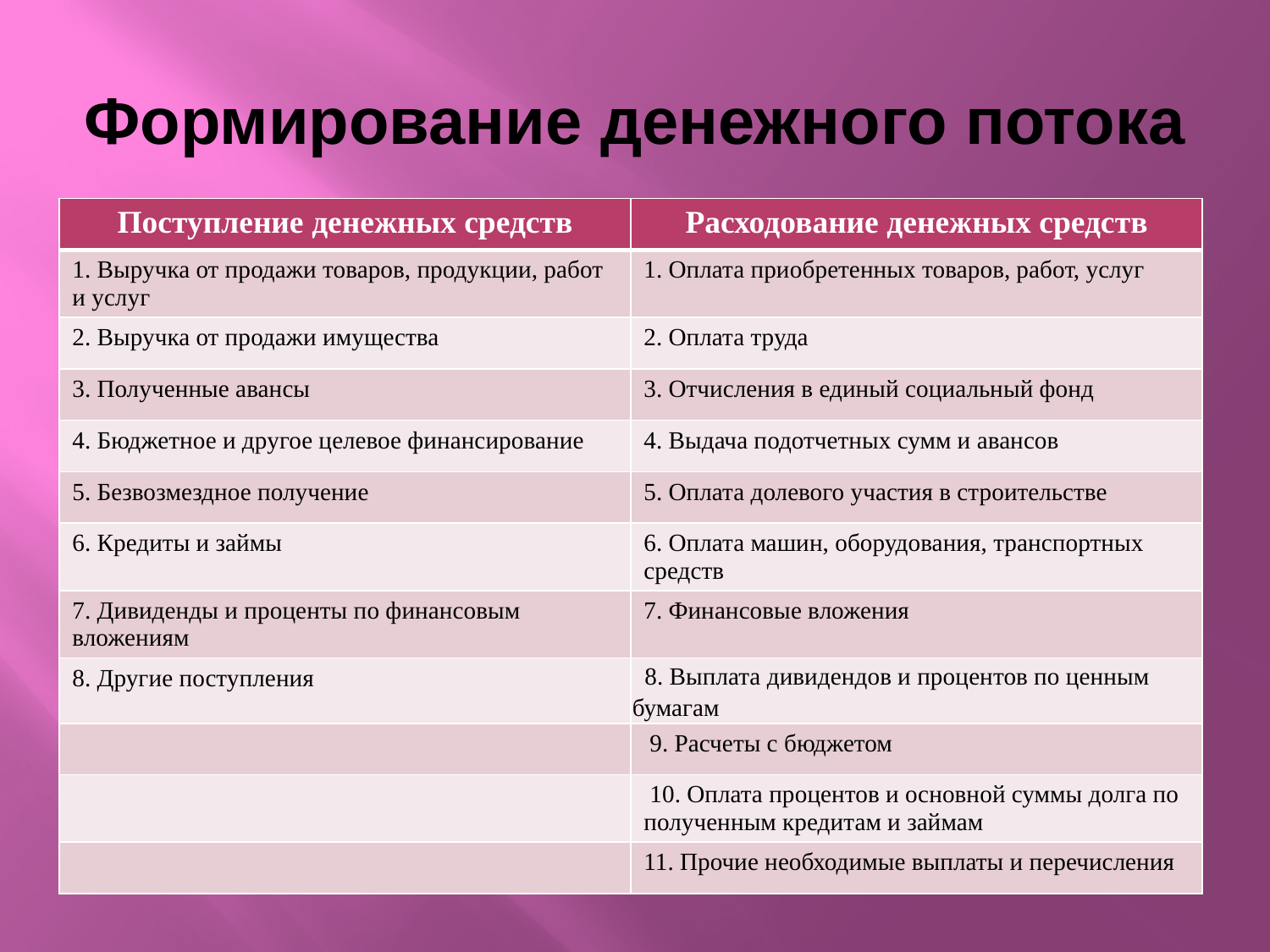

# Формирование денежного потока
| Поступление денежных средств | Расходование денежных средств |
| --- | --- |
| 1. Выручка от продажи товаров, продукции, работ и услуг | 1. Оплата приобретенных товаров, работ, услуг |
| 2. Выручка от продажи имущества | 2. Оплата труда |
| 3. Полученные авансы | 3. Отчисления в единый социальный фонд |
| 4. Бюджетное и другое целевое финансирование | 4. Выдача подотчетных сумм и авансов |
| 5. Безвозмездное получение | 5. Оплата долевого участия в строительстве |
| 6. Кредиты и займы | 6. Оплата машин, оборудования, транспортных средств |
| 7. Дивиденды и проценты по финансовым вложениям | 7. Финансовые вложения |
| 8. Другие поступления | 8. Выплата дивидендов и процентов по ценным бумагам |
|  | 9. Расчеты с бюджетом |
|  | 10. Оплата процентов и основной суммы долга по полученным кредитам и займам |
|  | 11. Прочие необходимые выплаты и перечисления |